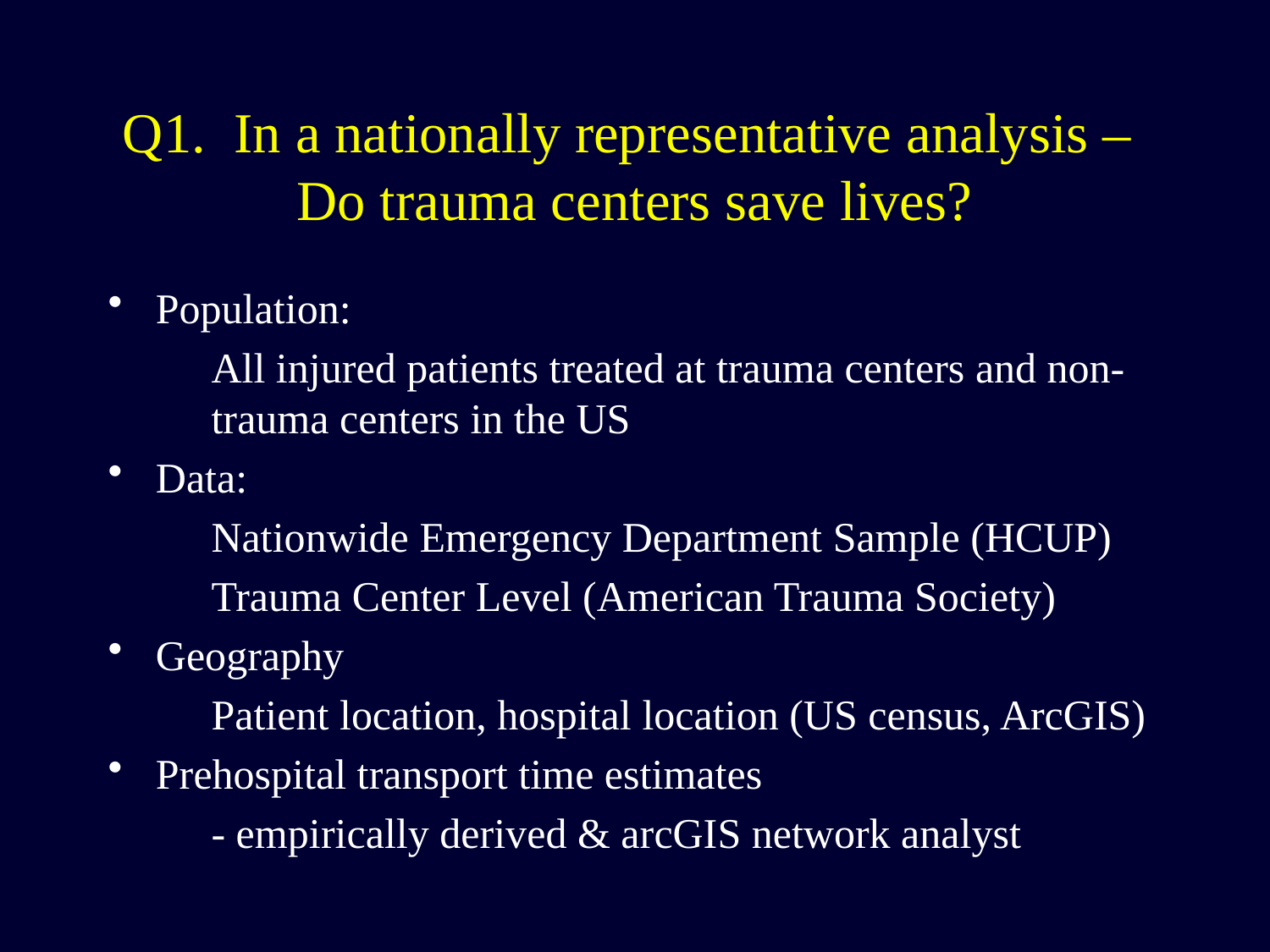

# Q1.  In a nationally representative analysis – Do trauma centers save lives?
Population:
All injured patients treated at trauma centers and non-trauma centers in the US
Data:
Nationwide Emergency Department Sample (HCUP)
Trauma Center Level (American Trauma Society)
Geography
Patient location, hospital location (US census, ArcGIS)
Prehospital transport time estimates
- empirically derived & arcGIS network analyst